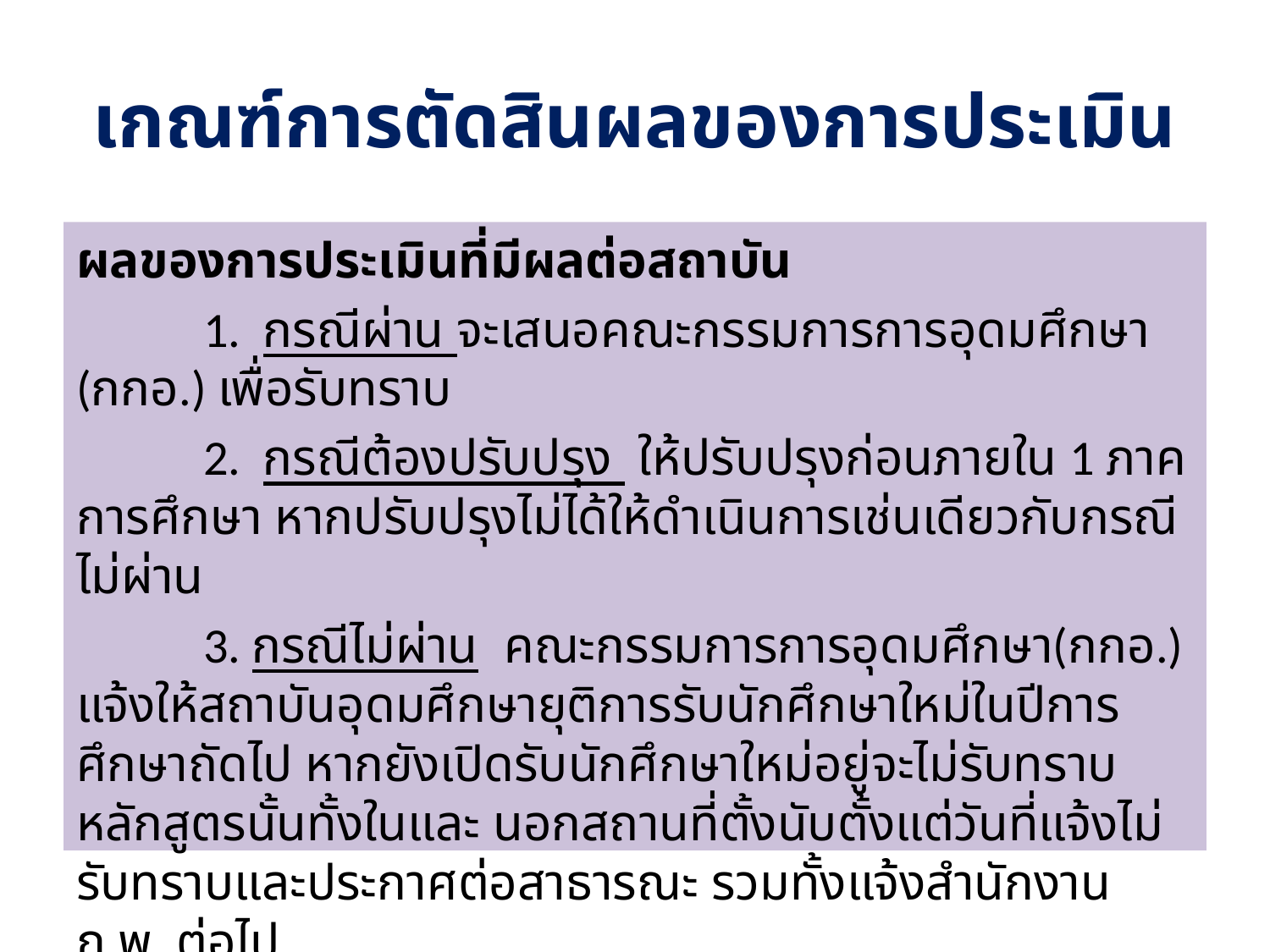

# เกณฑ์การตัดสินผลของการประเมิน
ผลของการประเมินที่มีผลต่อสถาบัน
	1.  กรณีผ่าน จะเสนอคณะกรรมการการอุดมศึกษา (กกอ.) เพื่อรับทราบ
	2.  กรณีต้องปรับปรุง  ให้ปรับปรุงก่อนภายใน 1 ภาคการศึกษา หากปรับปรุงไม่ได้ให้ดำเนินการเช่นเดียวกับกรณีไม่ผ่าน
	3. กรณีไม่ผ่าน  คณะกรรมการการอุดมศึกษา(กกอ.) แจ้งให้สถาบันอุดมศึกษายุติการรับนักศึกษาใหม่ในปีการศึกษาถัดไป หากยังเปิดรับนักศึกษาใหม่อยู่จะไม่รับทราบหลักสูตรนั้นทั้งในและ นอกสถานที่ตั้งนับตั้งแต่วันที่แจ้งไม่รับทราบและประกาศต่อสาธารณะ รวมทั้งแจ้งสำนักงาน ก.พ. ต่อไป